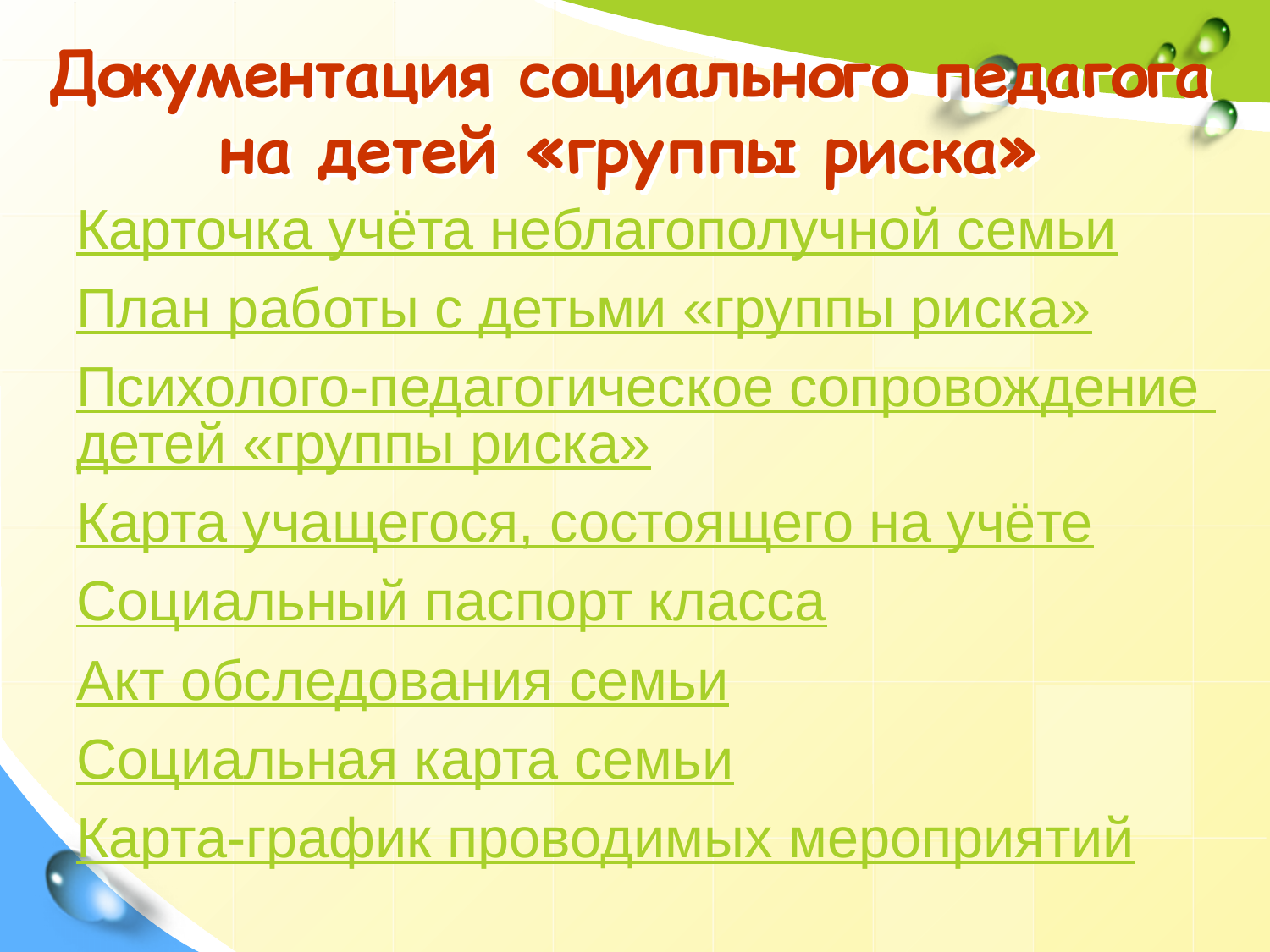

# Документация социального педагога на детей «группы риска»
Карточка учёта неблагополучной семьи
План работы с детьми «группы риска»
Психолого-педагогическое сопровождение детей «группы риска»
Карта учащегося, состоящего на учёте
Социальный паспорт класса
Акт обследования семьи
Социальная карта семьи
Карта-график проводимых мероприятий